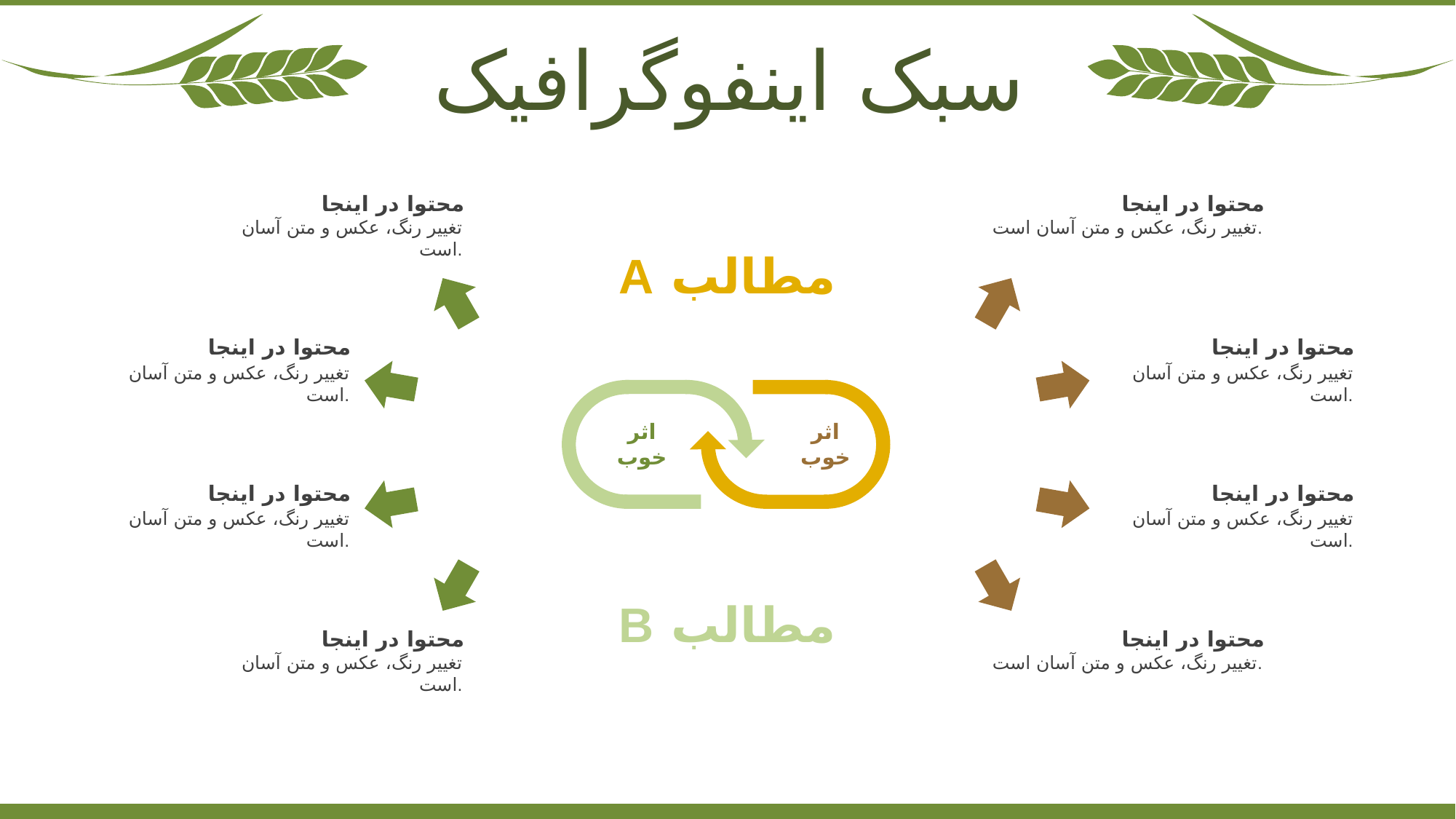

سبک اینفوگرافیک
محتوا در اینجا
تغییر رنگ، عکس و متن آسان است.
محتوا در اینجا
تغییر رنگ، عکس و متن آسان است.
مطالب A

محتوا در اینجا
تغییر رنگ، عکس و متن آسان است.
محتوا در اینجا
تغییر رنگ، عکس و متن آسان است.

اثر
خوب
اثر
خوب
محتوا در اینجا
تغییر رنگ، عکس و متن آسان است.
محتوا در اینجا
تغییر رنگ، عکس و متن آسان است.
مطالب B
محتوا در اینجا
تغییر رنگ، عکس و متن آسان است.
محتوا در اینجا
تغییر رنگ، عکس و متن آسان است.